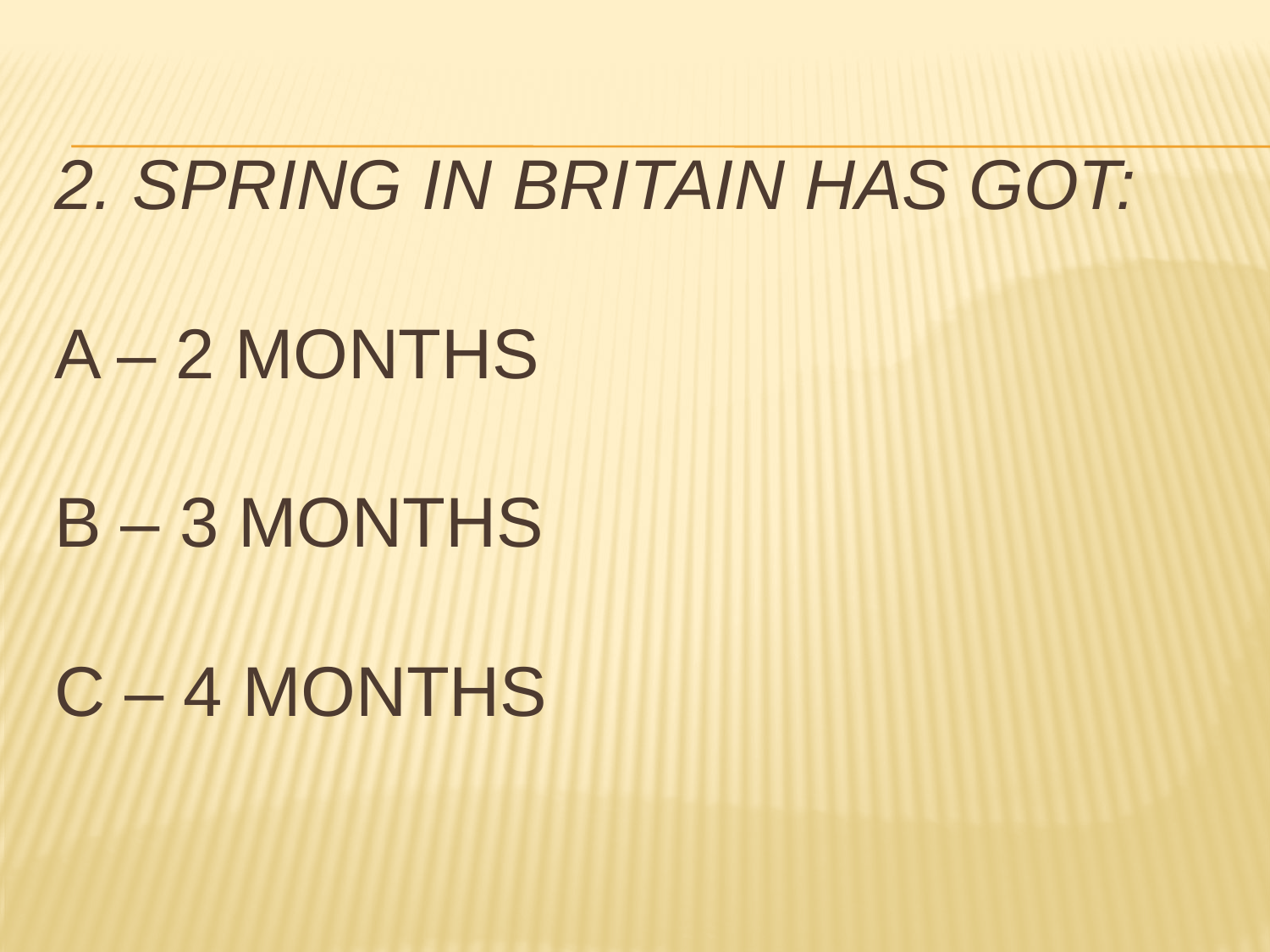

# 2. Spring in britain has got: a – 2 months b – 3 months c – 4 months